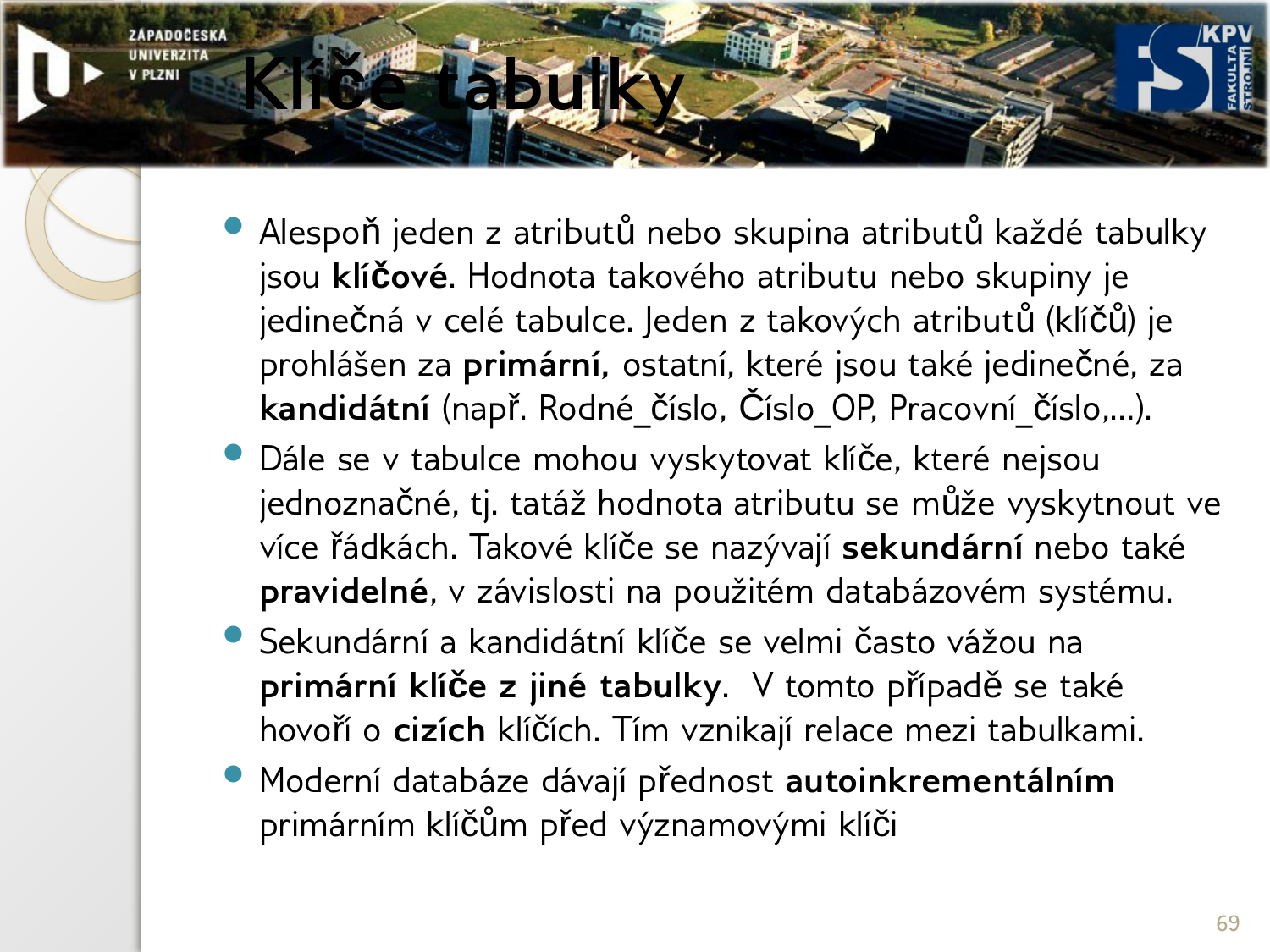

# Klíče tabulky
Alespoň jeden z atributů nebo skupina atributů každé tabulky jsou klíčové. Hodnota takového atributu nebo skupiny je jedinečná v celé tabulce. Jeden z takových atributů (klíčů) je prohlášen za primární, ostatní, které jsou také jedinečné, za kandidátní (např. Rodné_číslo, Číslo_OP, Pracovní_číslo,…).
Dále se v tabulce mohou vyskytovat klíče, které nejsou jednoznačné, tj. tatáž hodnota atributu se může vyskytnout ve více řádkách. Takové klíče se nazývají sekundární nebo také pravidelné, v závislosti na použitém databázovém systému.
Sekundární a kandidátní klíče se velmi často vážou na primární klíče z jiné tabulky.  V tomto případě se také hovoří o cizích klíčích. Tím vznikají relace mezi tabulkami.
Moderní databáze dávají přednost autoinkrementálním primárním klíčům před významovými klíči
69